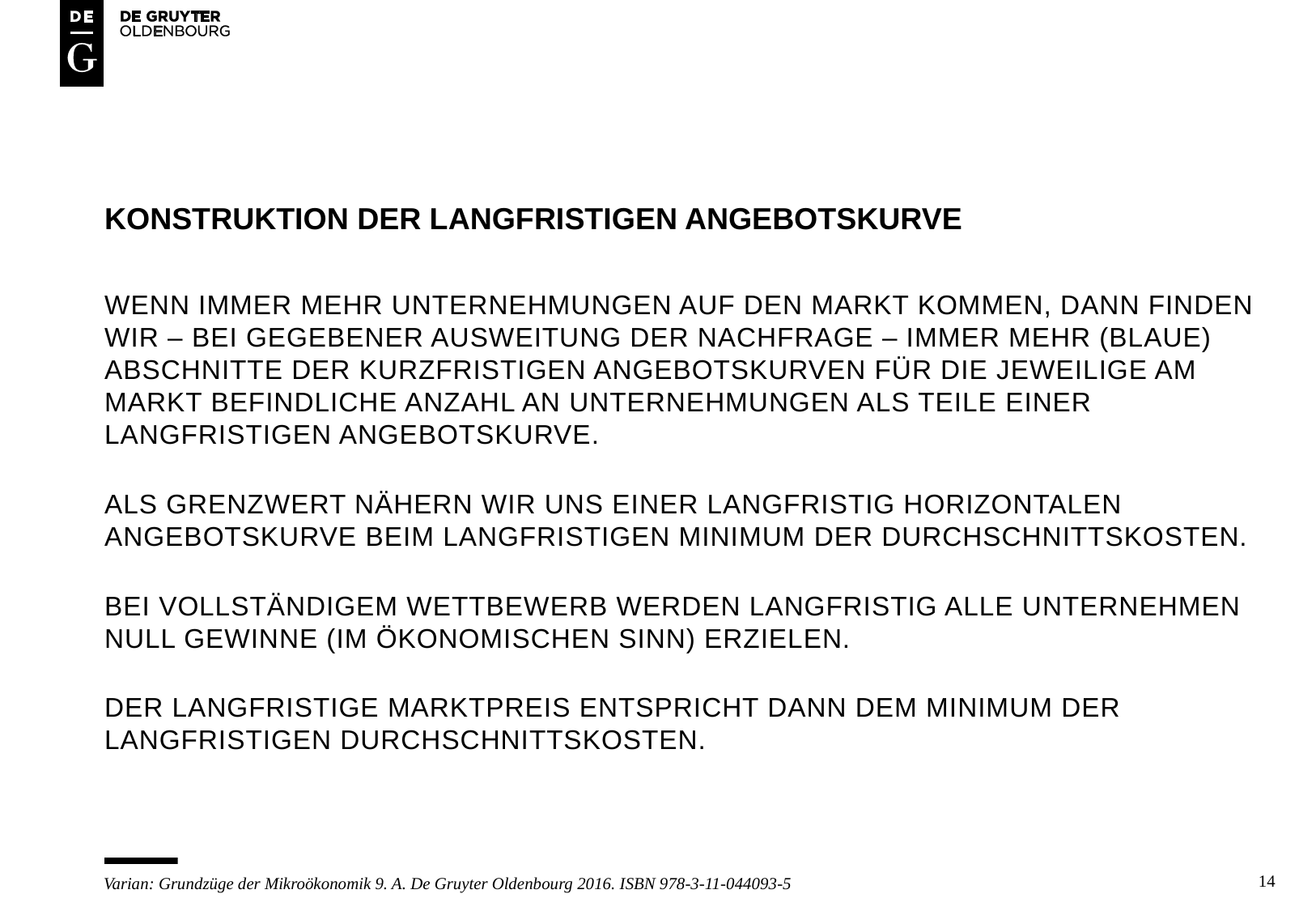

# KONSTRUKTION DER LANGFRISTIGEN ANGEBOTSKURVE
WENN IMMER MEHR UNTERNEHMUNGEN AUF DEN MARKT KOMMEN, DANN FINDEN WIR – BEI GEGEBENER AUSWEITUNG DER NACHFRAGE – IMMER MEHR (BLAUE) ABSCHNITTE DER KURZFRISTIGEN ANGEBOTSKURVEN FÜR DIE JEWEILIGE AM MARKT BEFINDLICHE ANZAHL AN UNTERNEHMUNGEN ALS TEILE EINER LANGFRISTIGEN ANGEBOTSKURVE.
ALS GRENZWERT NÄHERN WIR UNS EINER LANGFRISTIG HORIZONTALEN ANGEBOTSKURVE BEIM LANGFRISTIGEN MINIMUM DER DURCHSCHNITTSKOSTEN.
BEI VOLLSTÄNDIGEM WETTBEWERB WERDEN LANGFRISTIG ALLE UNTERNEHMEN NULL GEWINNE (IM ÖKONOMISCHEN SINN) ERZIELEN.
DER LANGFRISTIGE MARKTPREIS ENTSPRICHT DANN DEM MINIMUM DER LANGFRISTIGEN DURCHSCHNITTSKOSTEN.

14
Varian: Grundzüge der Mikroökonomik 9. A. De Gruyter Oldenbourg 2016. ISBN 978-3-11-044093-5